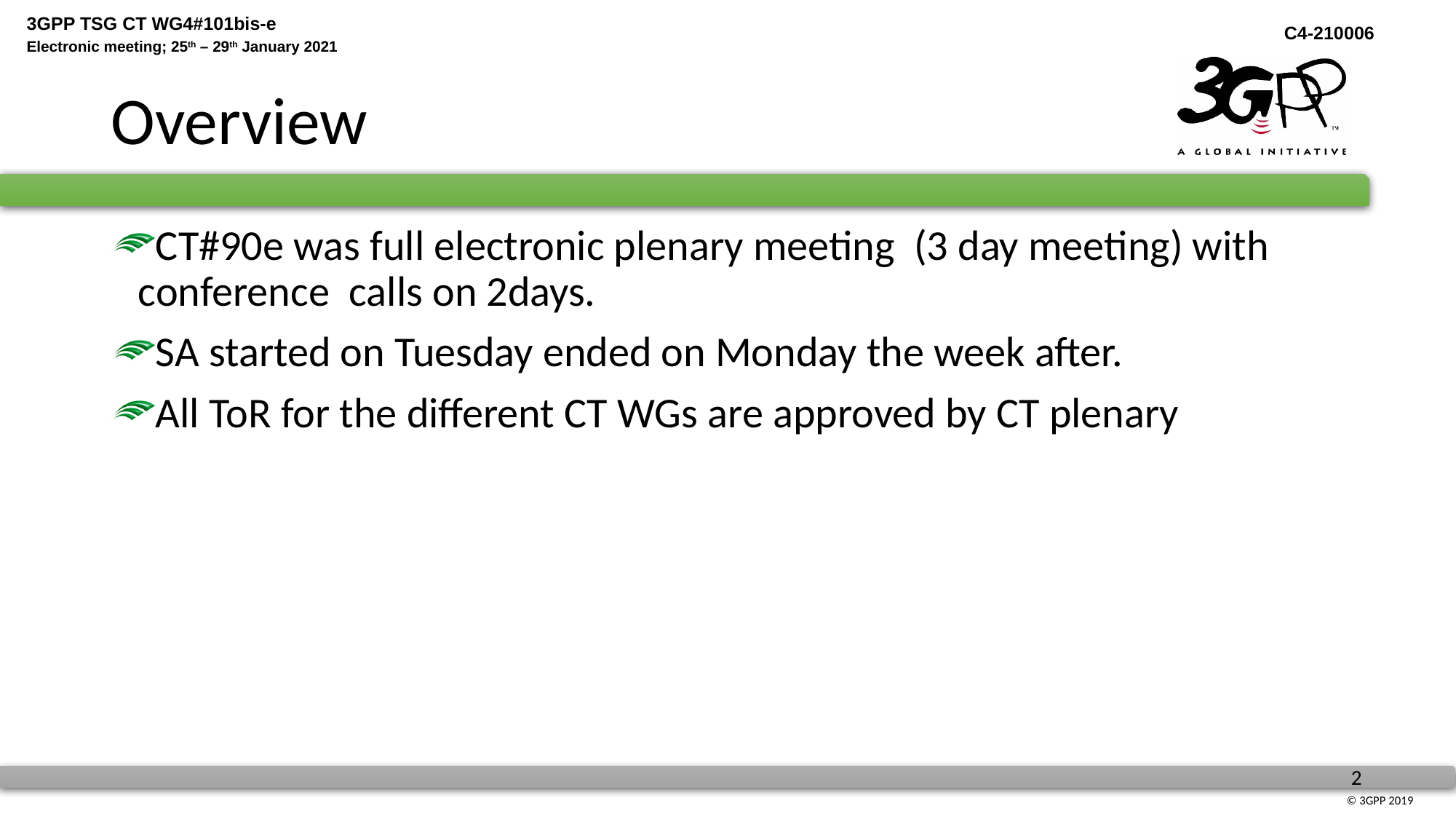

# Overview
CT#90e was full electronic plenary meeting  (3 day meeting) with conference  calls on 2days.
SA started on Tuesday ended on Monday the week after.
All ToR for the different CT WGs are approved by CT plenary